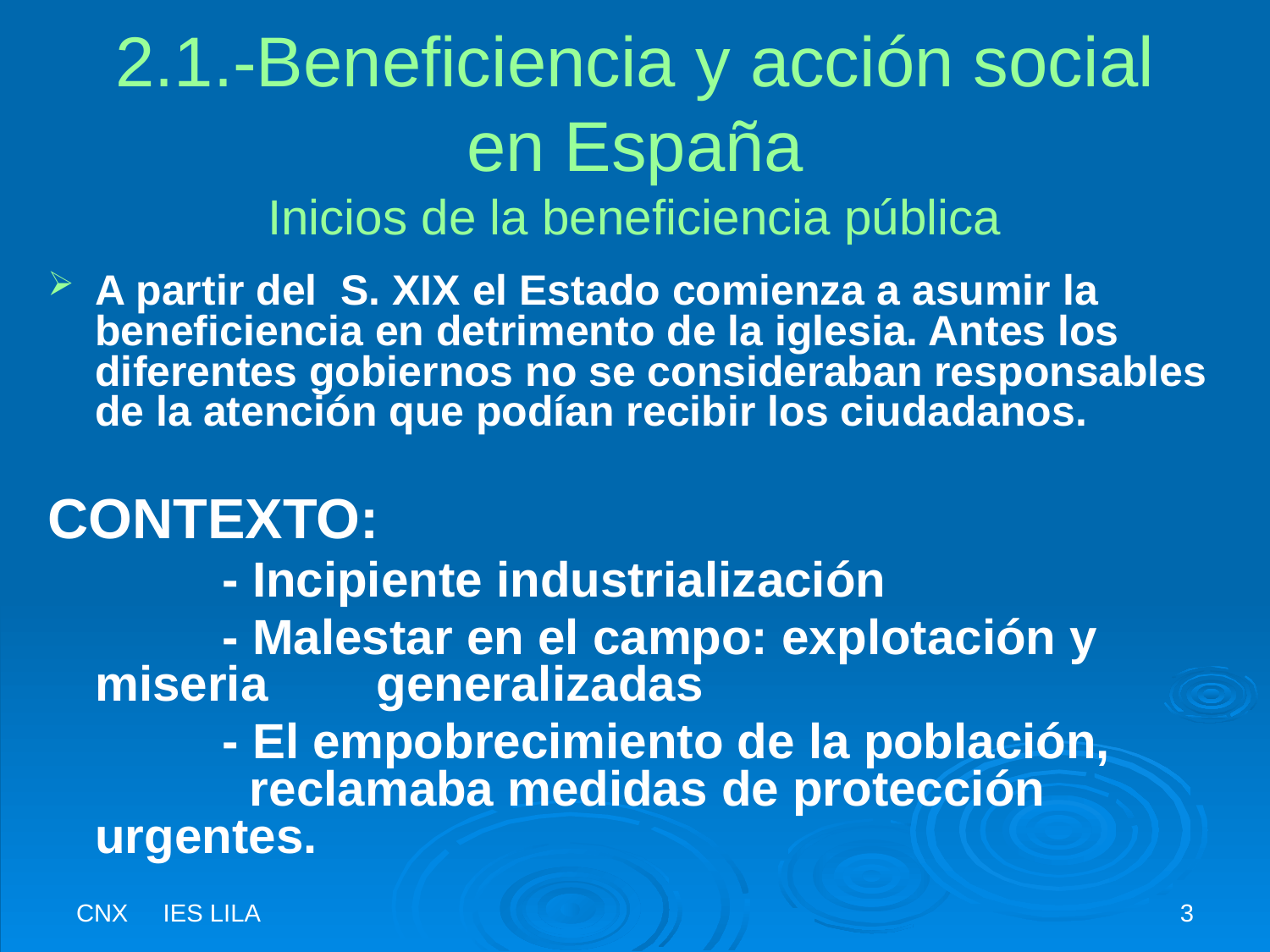

# 2.1.-Beneficiencia y acción social en España Inicios de la beneficiencia pública
A partir del  S. XIX el Estado comienza a asumir la beneficiencia en detrimento de la iglesia. Antes los diferentes gobiernos no se consideraban responsables de la atención que podían recibir los ciudadanos.

CONTEXTO:
		- Incipiente industrialización
		- Malestar en el campo: explotación y miseria 	  generalizadas
		- El empobrecimiento de la población,   	 	  reclamaba medidas de protección urgentes.

CNX     IES LILA
3